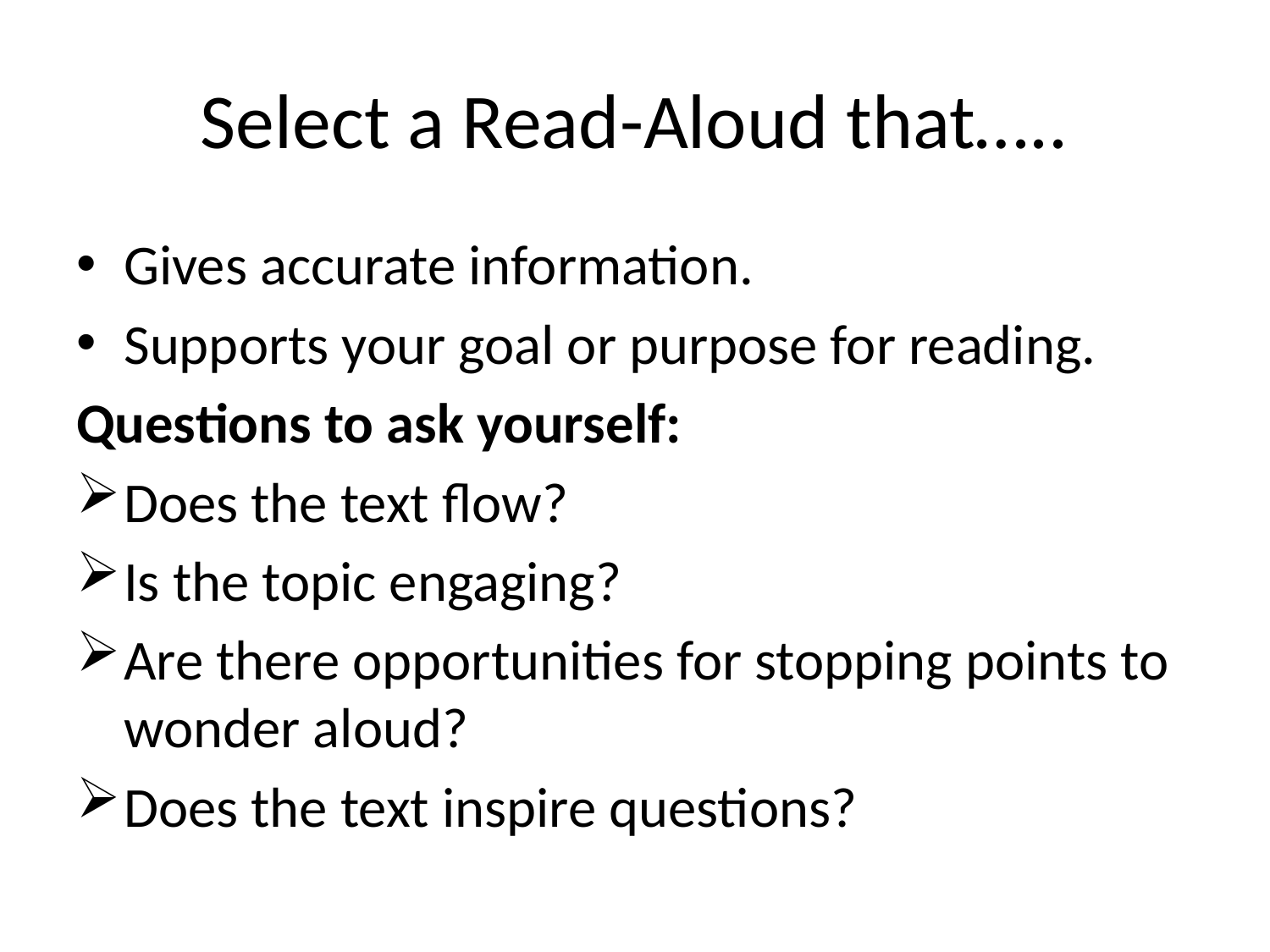

# Select a Read-Aloud that…..
Gives accurate information.
Supports your goal or purpose for reading.
Questions to ask yourself:
Does the text flow?
Is the topic engaging?
Are there opportunities for stopping points to wonder aloud?
Does the text inspire questions?